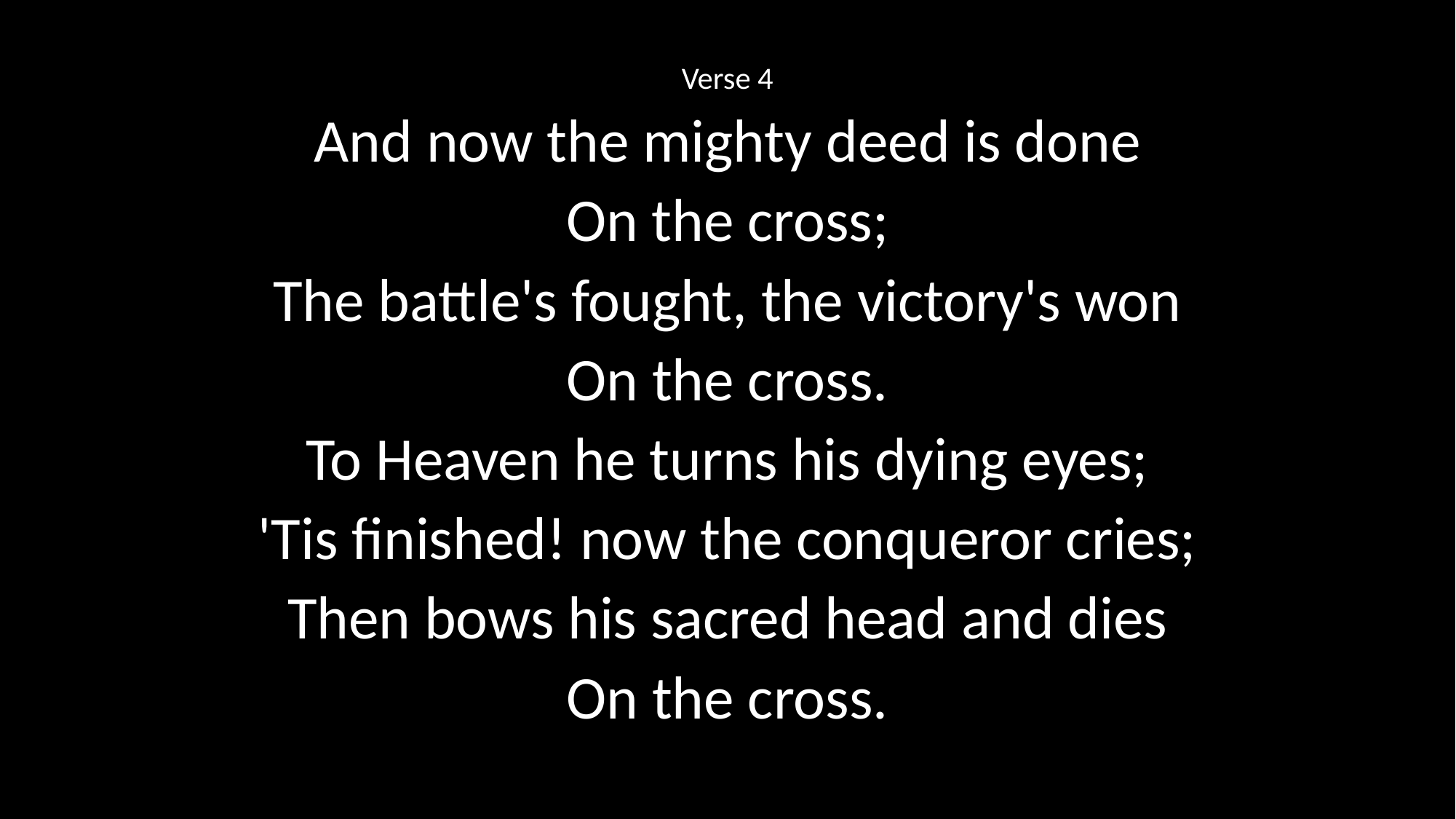

Verse 4
And now the mighty deed is done
On the cross;
The battle's fought, the victory's won
On the cross.
To Heaven he turns his dying eyes;
'Tis finished! now the conqueror cries;
Then bows his sacred head and dies
On the cross.